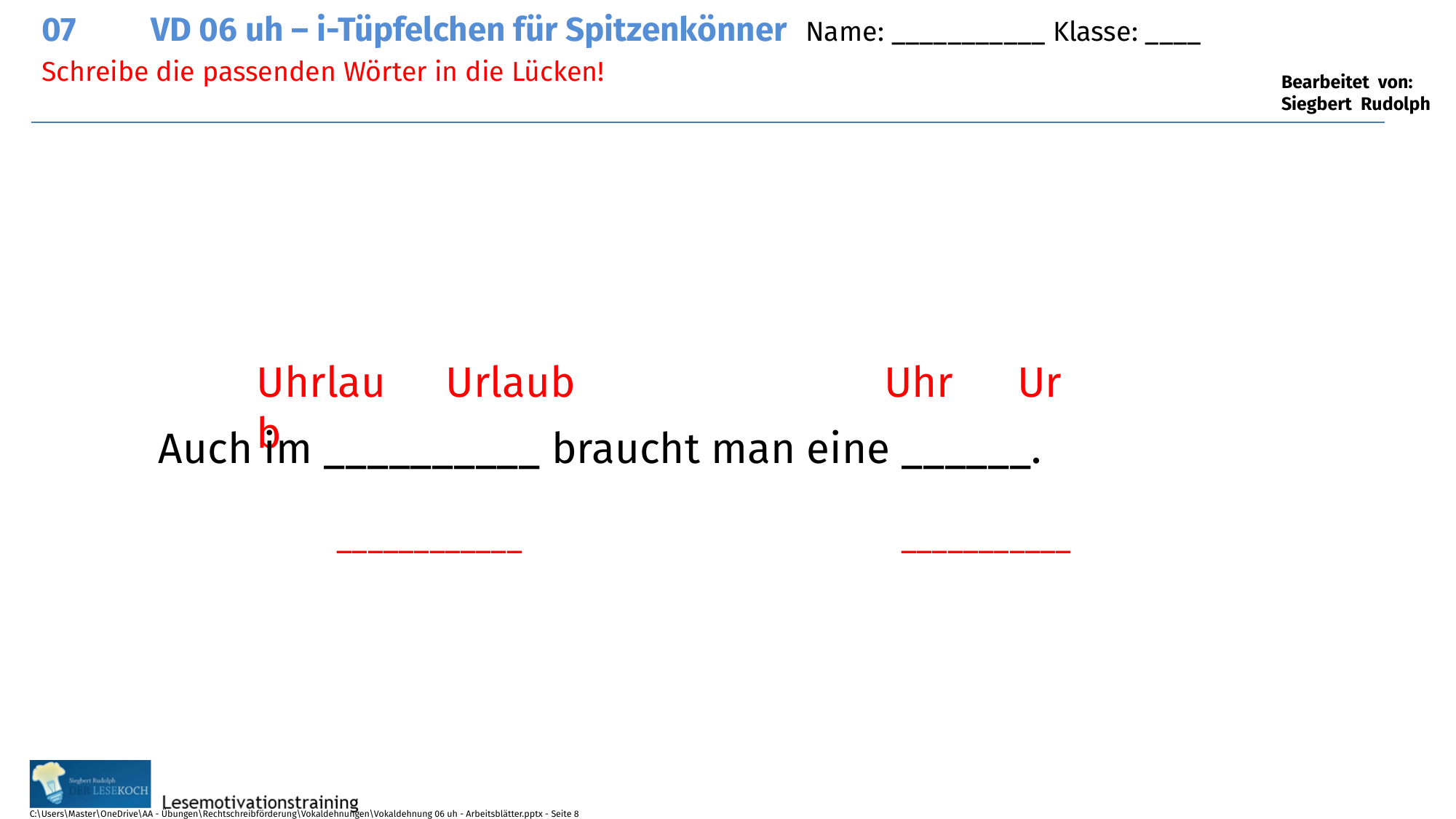

07	VD 06 uh – i-Tüpfelchen für Spitzenkönner	Name: ___________ Klasse: ____
8
Schreibe die passenden Wörter in die Lücken!
Uhrlaub
Urlaub
Uhr
Ur
Auch im __________ braucht man eine ______.
____________
___________

C:\Users\Master\OneDrive\AA - Übungen\Rechtschreibförderung\Vokaldehnungen\Vokaldehnung 06 uh - Arbeitsblätter.pptx - Seite 8